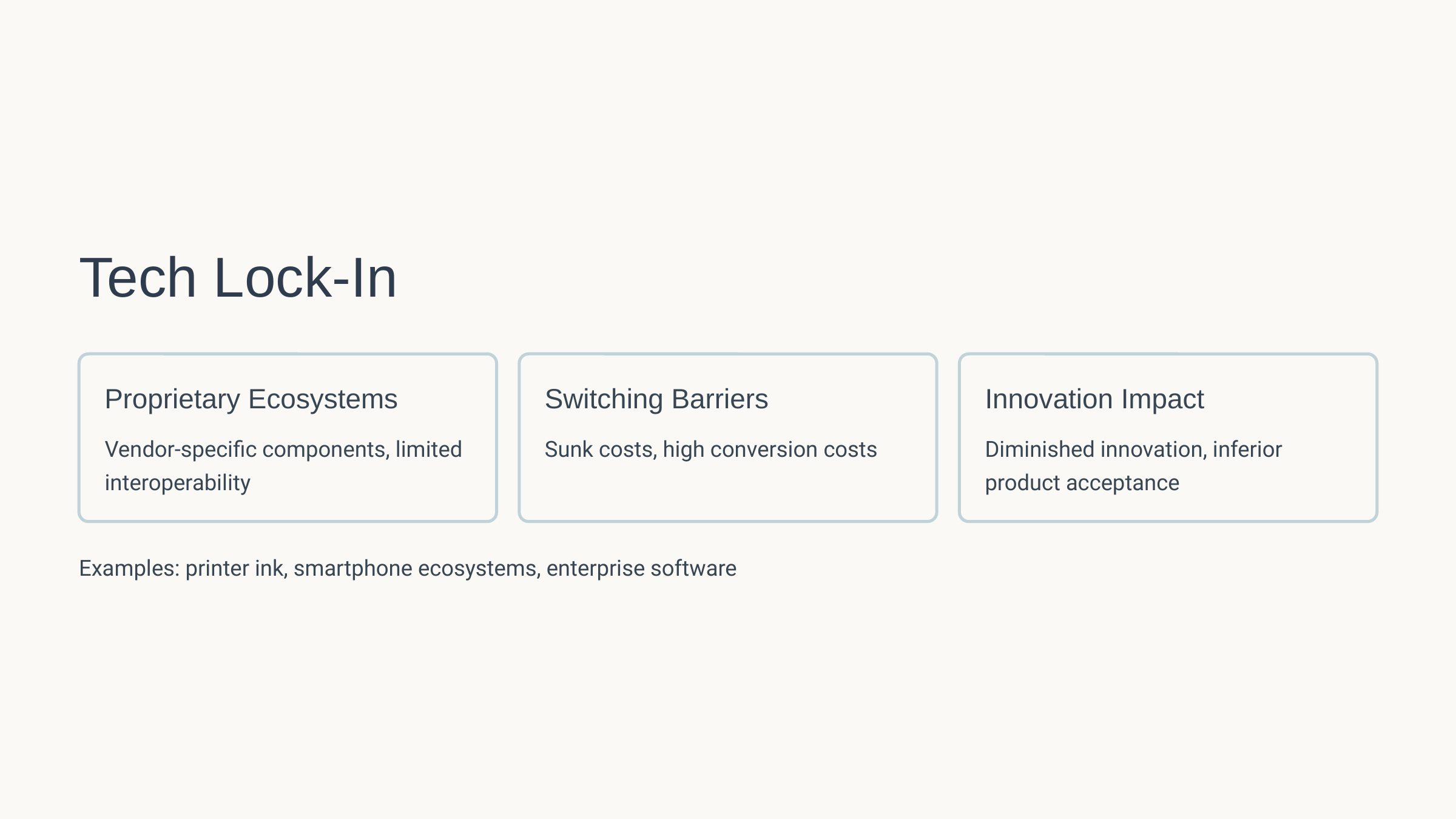

Tech Lock-In

Proprietary Ecosystems
Switching Barriers
Innovation Impact
Vendor-specific components, limited interoperability
Sunk costs, high conversion costs
Diminished innovation, inferior product acceptance
Examples: printer ink, smartphone ecosystems, enterprise software